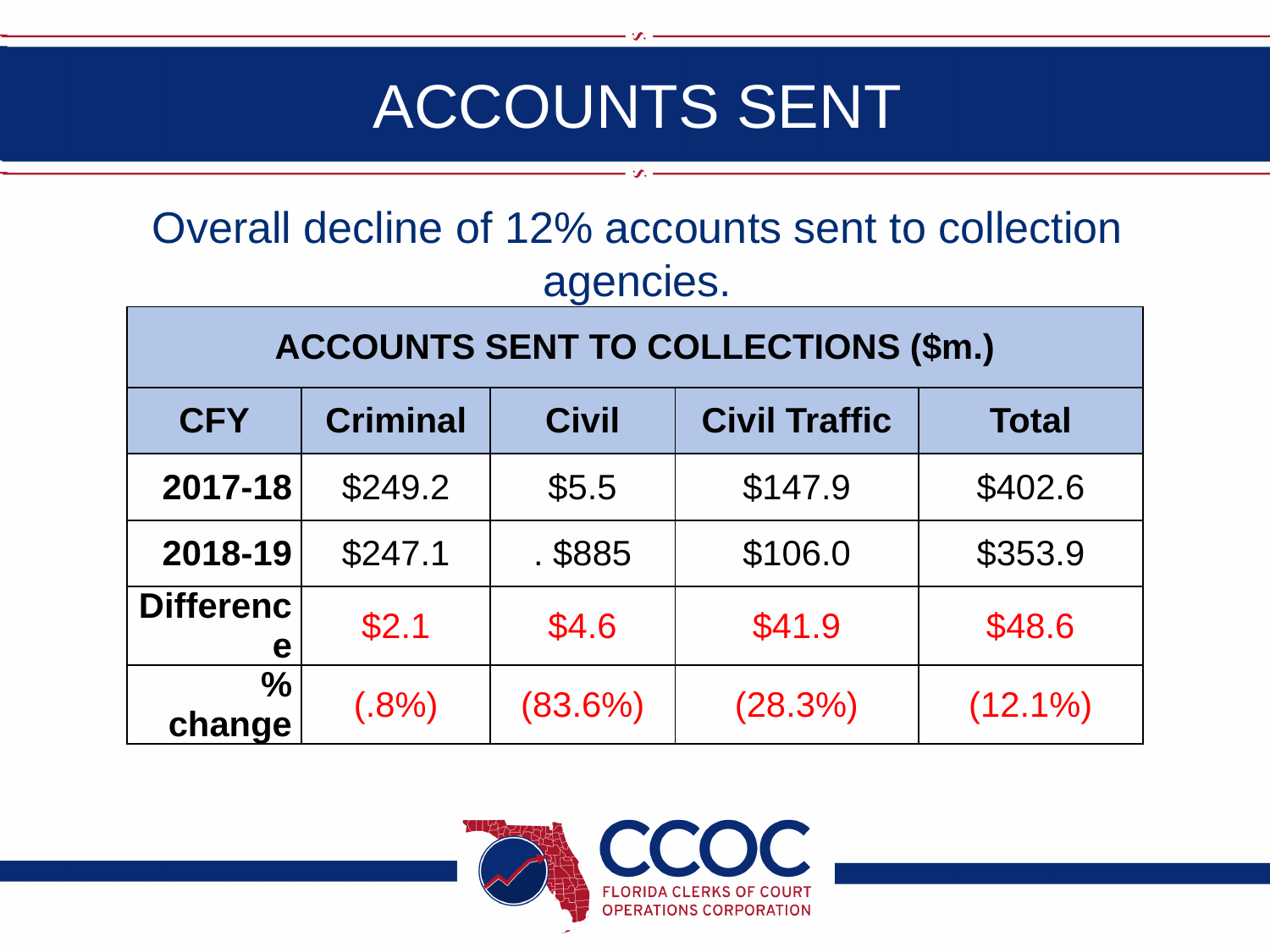

# ACCOUNTS SENT
Overall decline of 12% accounts sent to collection agencies.
| ACCOUNTS SENT TO COLLECTIONS ($m.) |  |  |  |  |
| --- | --- | --- | --- | --- |
| CFY | Criminal | Civil | Civil Traffic | Total |
| 2017-18 | $249.2 | $5.5 | $147.9 | $402.6 |
| 2018-19 | $247.1 | . $885 | $106.0 | $353.9 |
| Difference | $2.1 | $4.6 | $41.9 | $48.6 |
| % change | (.8%) | (83.6%) | (28.3%) | (12.1%) |